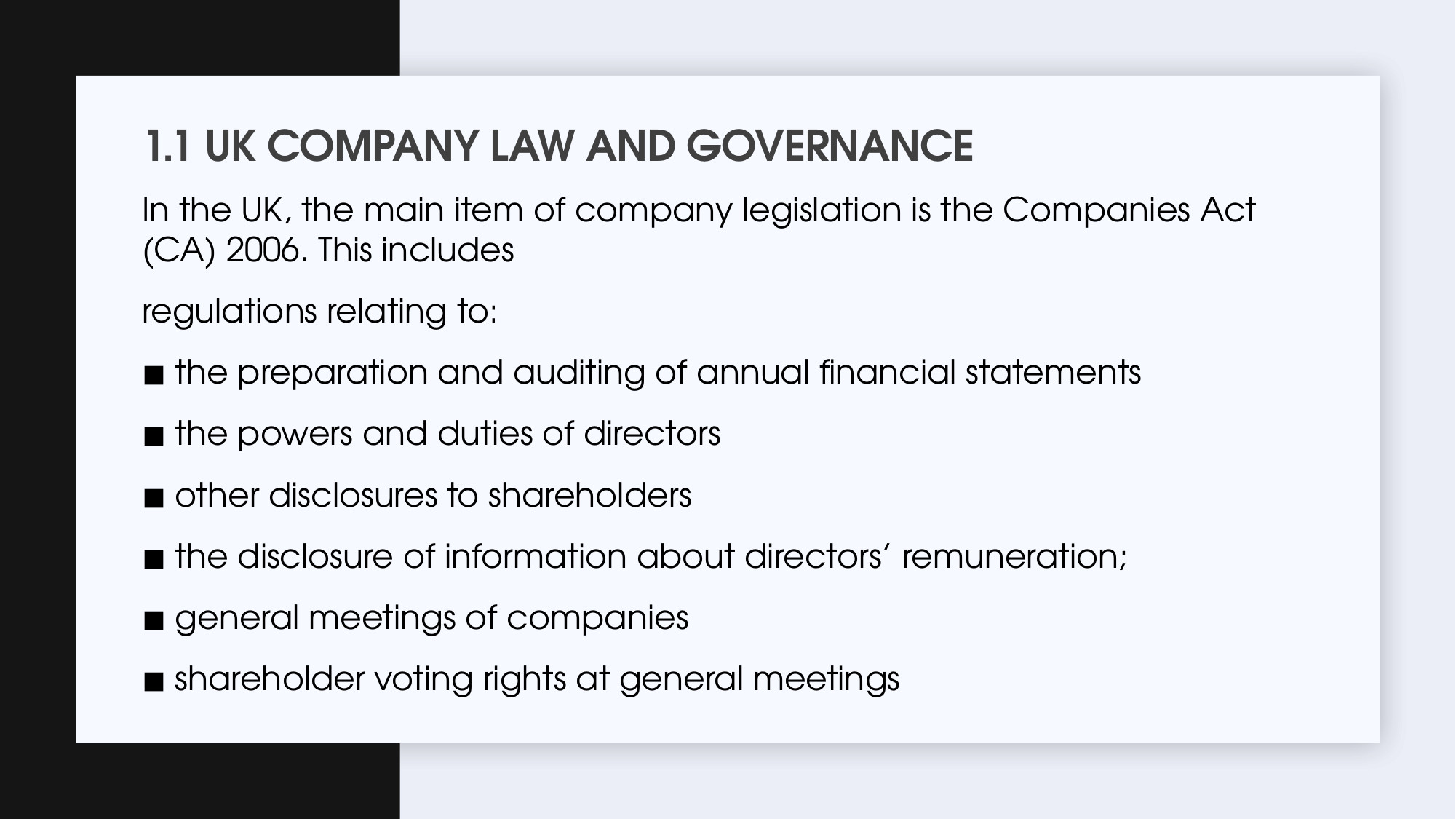

# 1.1 UK company law and governance
In the UK, the main item of company legislation is the Companies Act (CA) 2006. This includes
regulations relating to:
■ the preparation and auditing of annual ﬁnancial statements
■ the powers and duties of directors
■ other disclosures to shareholders
■ the disclosure of information about directors’ remuneration;
■ general meetings of companies
■ shareholder voting rights at general meetings